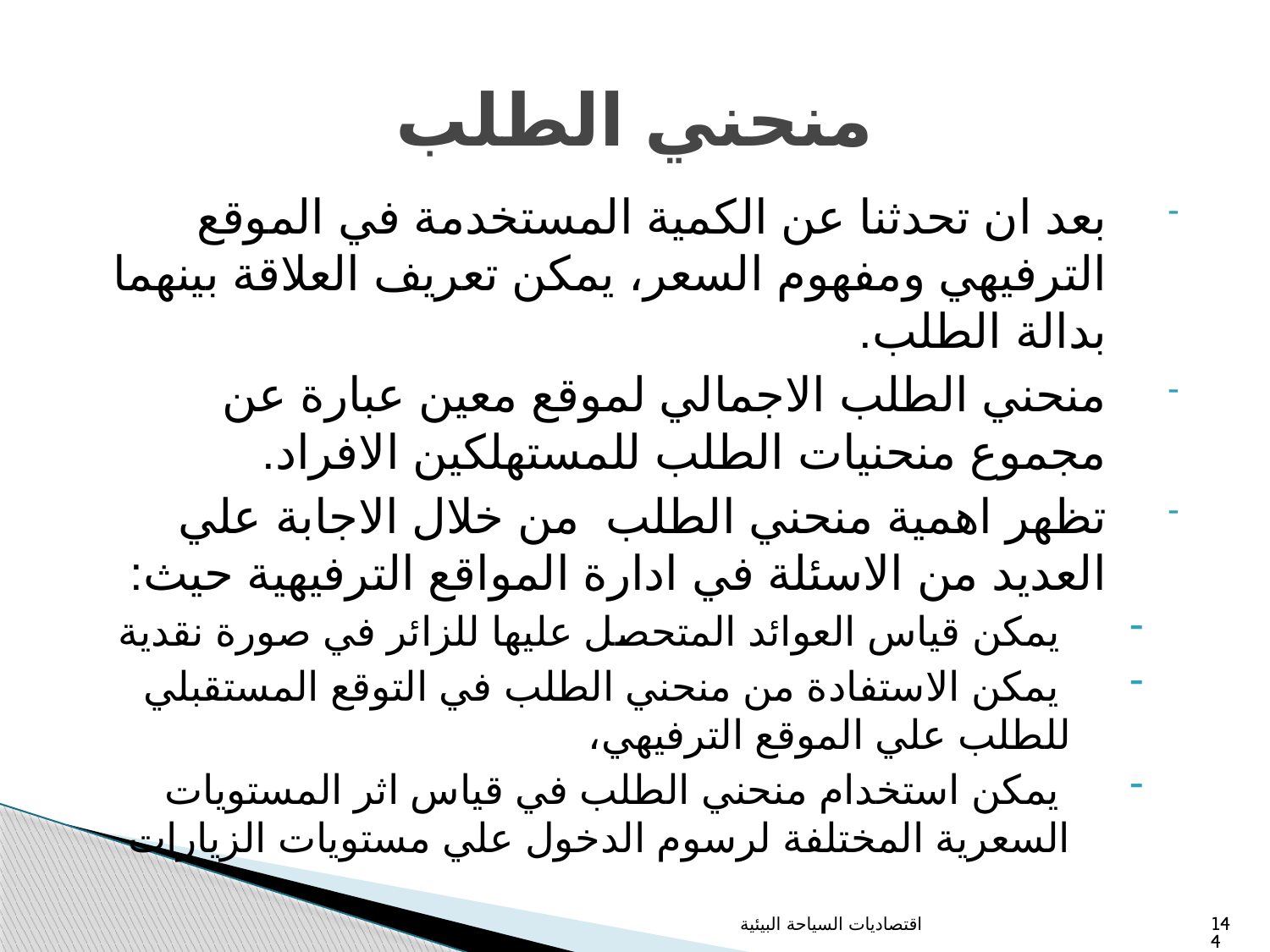

# منحني الطلب
بعد ان تحدثنا عن الكمية المستخدمة في الموقع الترفيهي ومفهوم السعر، يمكن تعريف العلاقة بينهما بدالة الطلب.
منحني الطلب الاجمالي لموقع معين عبارة عن مجموع منحنيات الطلب للمستهلكين الافراد.
تظهر اهمية منحني الطلب  من خلال الاجابة علي العديد من الاسئلة في ادارة المواقع الترفيهية حيث:
 يمكن قياس العوائد المتحصل عليها للزائر في صورة نقدية
 يمكن الاستفادة من منحني الطلب في التوقع المستقبلي للطلب علي الموقع الترفيهي،
 يمكن استخدام منحني الطلب في قياس اثر المستويات السعرية المختلفة لرسوم الدخول علي مستويات الزيارات
اقتصاديات السياحة البيئية
144